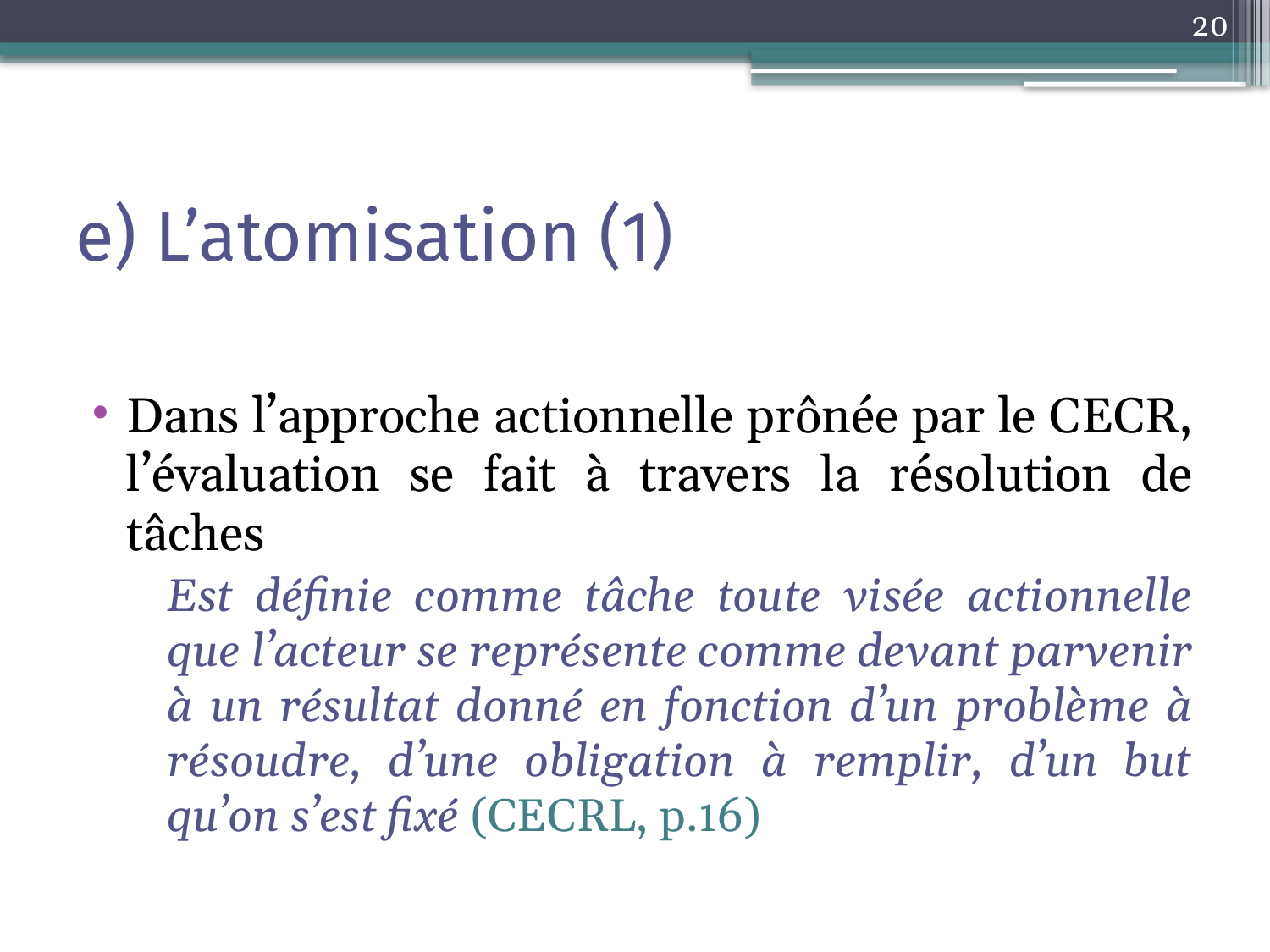

20
# e) L’atomisation (1)

Dans l’approche actionnelle prônée par le CECR, l’évaluation se fait à travers la résolution de tâches
	Est définie comme tâche toute visée actionnelle que l’acteur se représente comme devant parvenir à un résultat donné en fonction d’un problème à résoudre, d’une obligation à remplir, d’un but qu’on s’est fixé (CECRL, p.16)